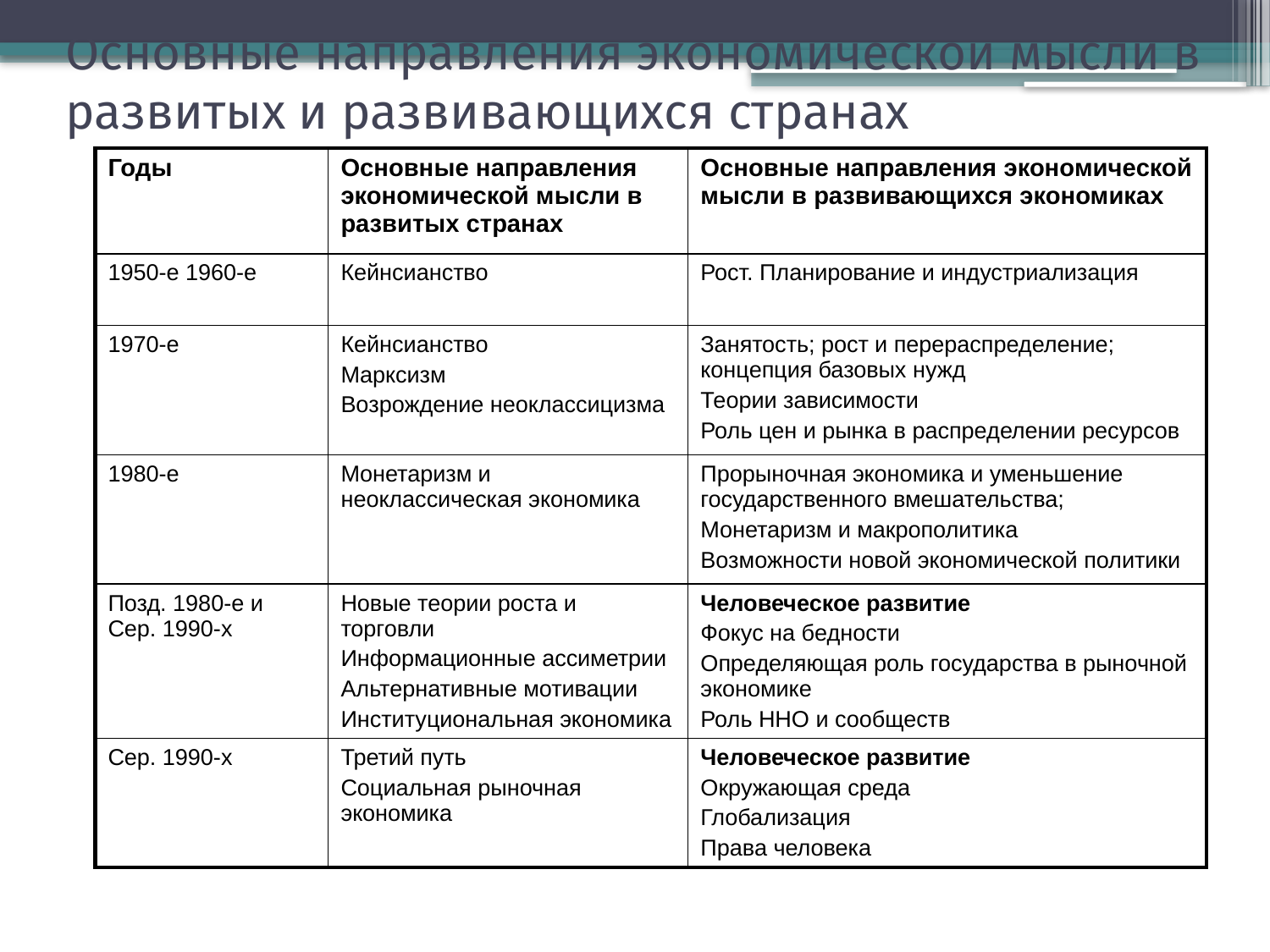

# Основные направления экономической мысли в развитых и развивающихся странах
| Годы | Основные направления экономической мысли в развитых странах | Основные направления экономической мысли в развивающихся экономиках |
| --- | --- | --- |
| 1950-е 1960-е | Кейнсианство | Рост. Планирование и индустриализация |
| 1970-е | Кейнсианство Марксизм Возрождение неоклассицизма | Занятость; рост и перераспределение; концепция базовых нужд Теории зависимости Роль цен и рынка в распределении ресурсов |
| 1980-е | Монетаризм и неоклассическая экономика | Прорыночная экономика и уменьшение государственного вмешательства; Монетаризм и макрополитика Возможности новой экономической политики |
| Позд. 1980-е и Сер. 1990-х | Новые теории роста и торговли Информационные ассиметрии Альтернативные мотивации Институциональная экономика | Человеческое развитие Фокус на бедности Определяющая роль государства в рыночной экономике Роль ННО и сообществ |
| Сер. 1990-х | Третий путь Социальная рыночная экономика | Человеческое развитие Окружающая среда Глобализация Права человека |